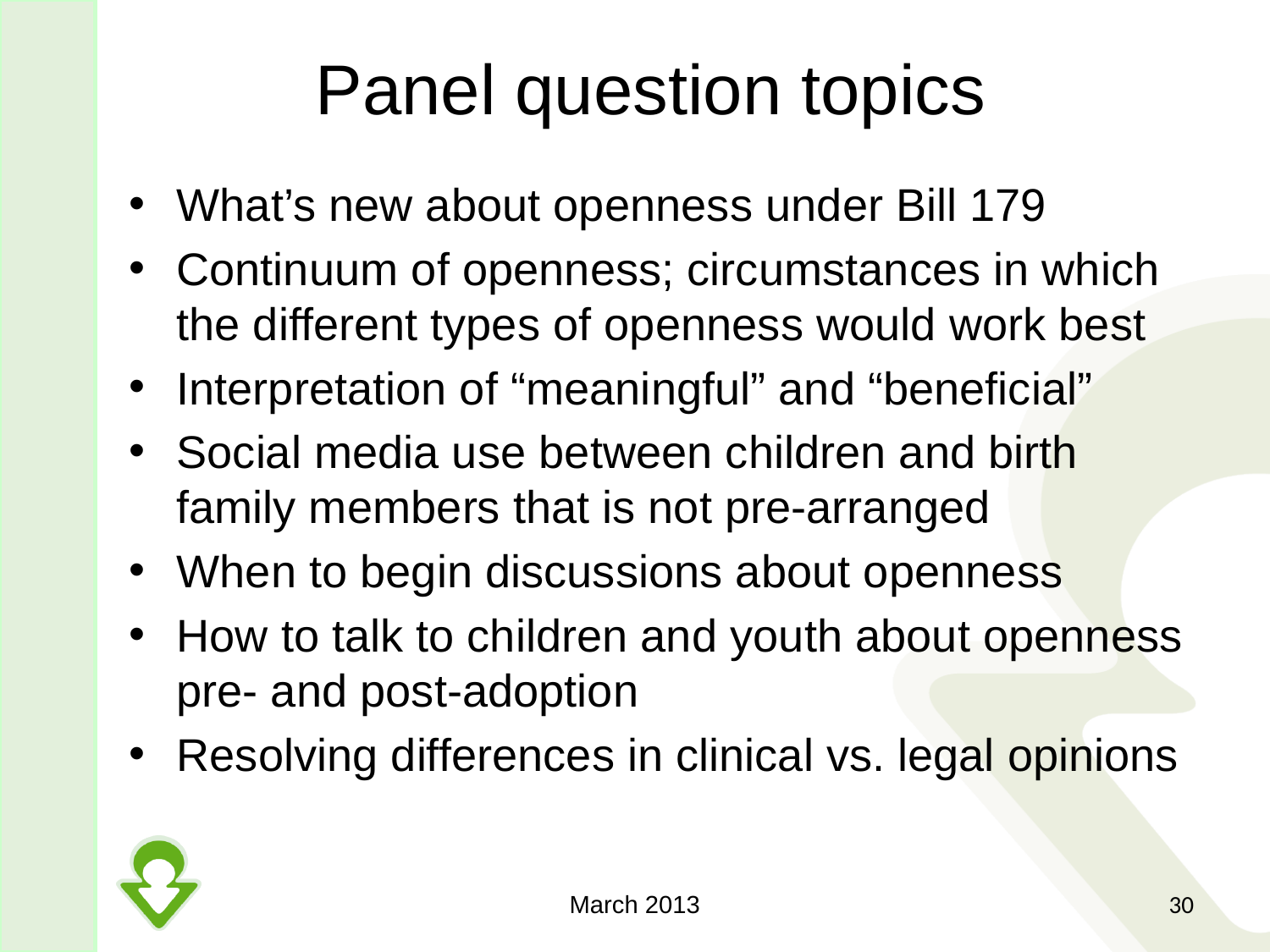

# Panel question topics
What’s new about openness under Bill 179
Continuum of openness; circumstances in which the different types of openness would work best
Interpretation of “meaningful” and “beneficial”
Social media use between children and birth family members that is not pre-arranged
When to begin discussions about openness
How to talk to children and youth about openness pre- and post-adoption
Resolving differences in clinical vs. legal opinions

March 2013
30